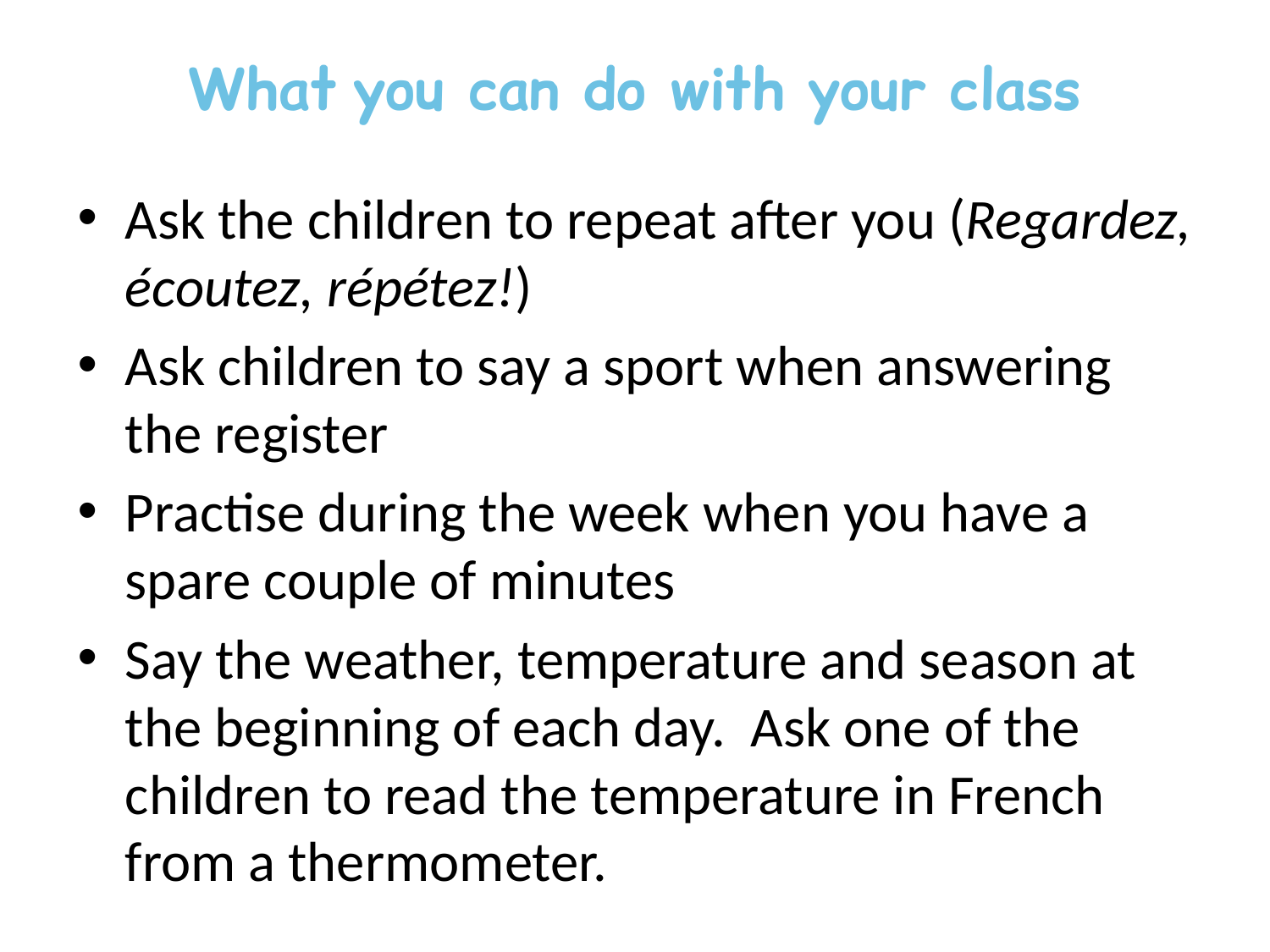

# What you can do with your class
Ask the children to repeat after you (Regardez, écoutez, répétez!)
Ask children to say a sport when answering the register
Practise during the week when you have a spare couple of minutes
Say the weather, temperature and season at the beginning of each day.  Ask one of the children to read the temperature in French from a thermometer.